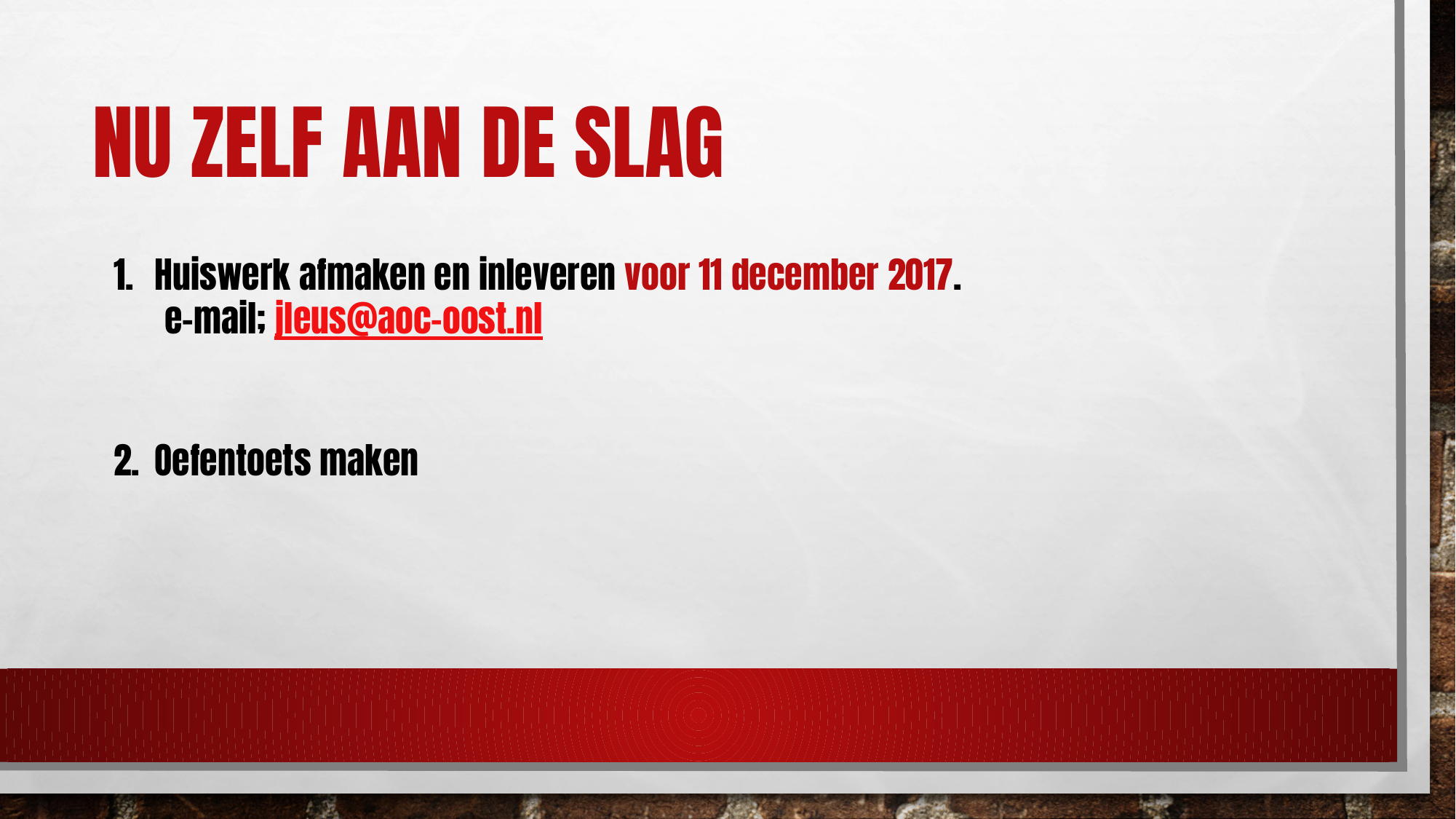

# Nu zelf aan de slag
Huiswerk afmaken en inleveren voor 11 december 2017.
      e-mail; jleus@aoc-oost.nl

Oefentoets maken